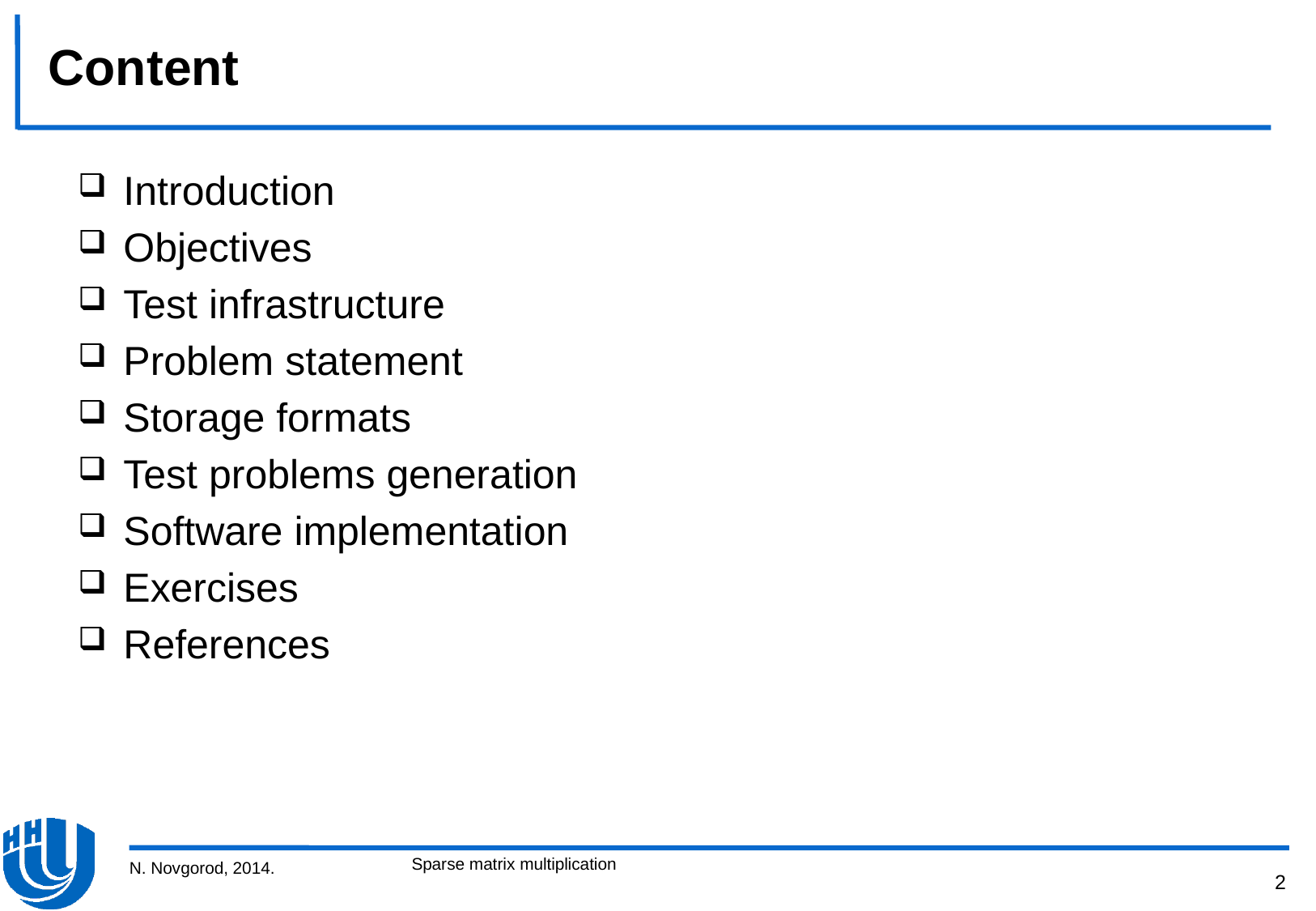

# Content
Introduction
Objectives
Test infrastructure
Problem statement
Storage formats
Test problems generation
Software implementation
Exercises
References
Sparse matrix multiplication
N. Novgorod, 2014.
2